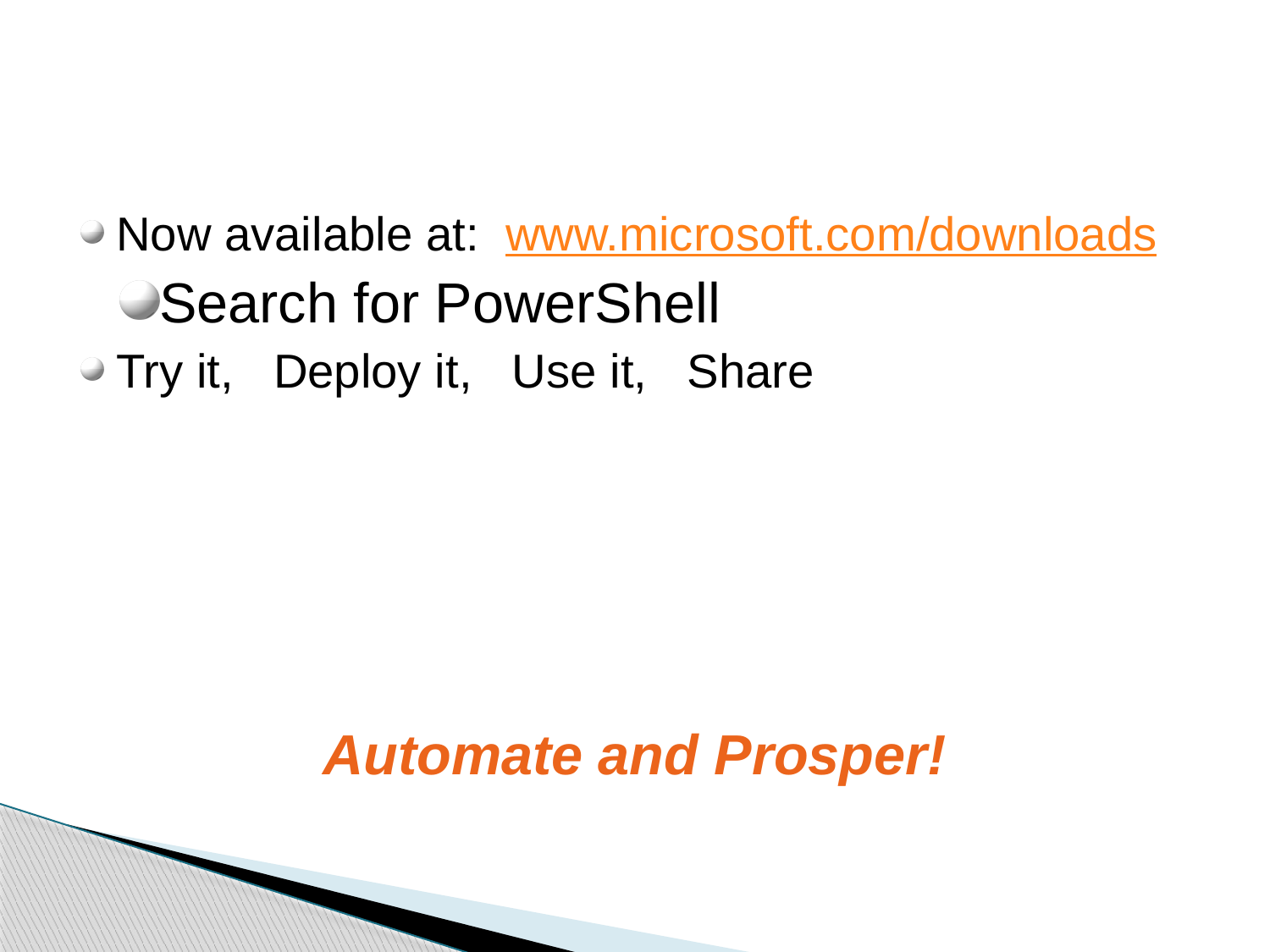

# Summary/Call to Action
Now available at:  www.microsoft.com/downloads
Search for PowerShell
Try it,   Deploy it,   Use it,   Share

Automate and Prosper!